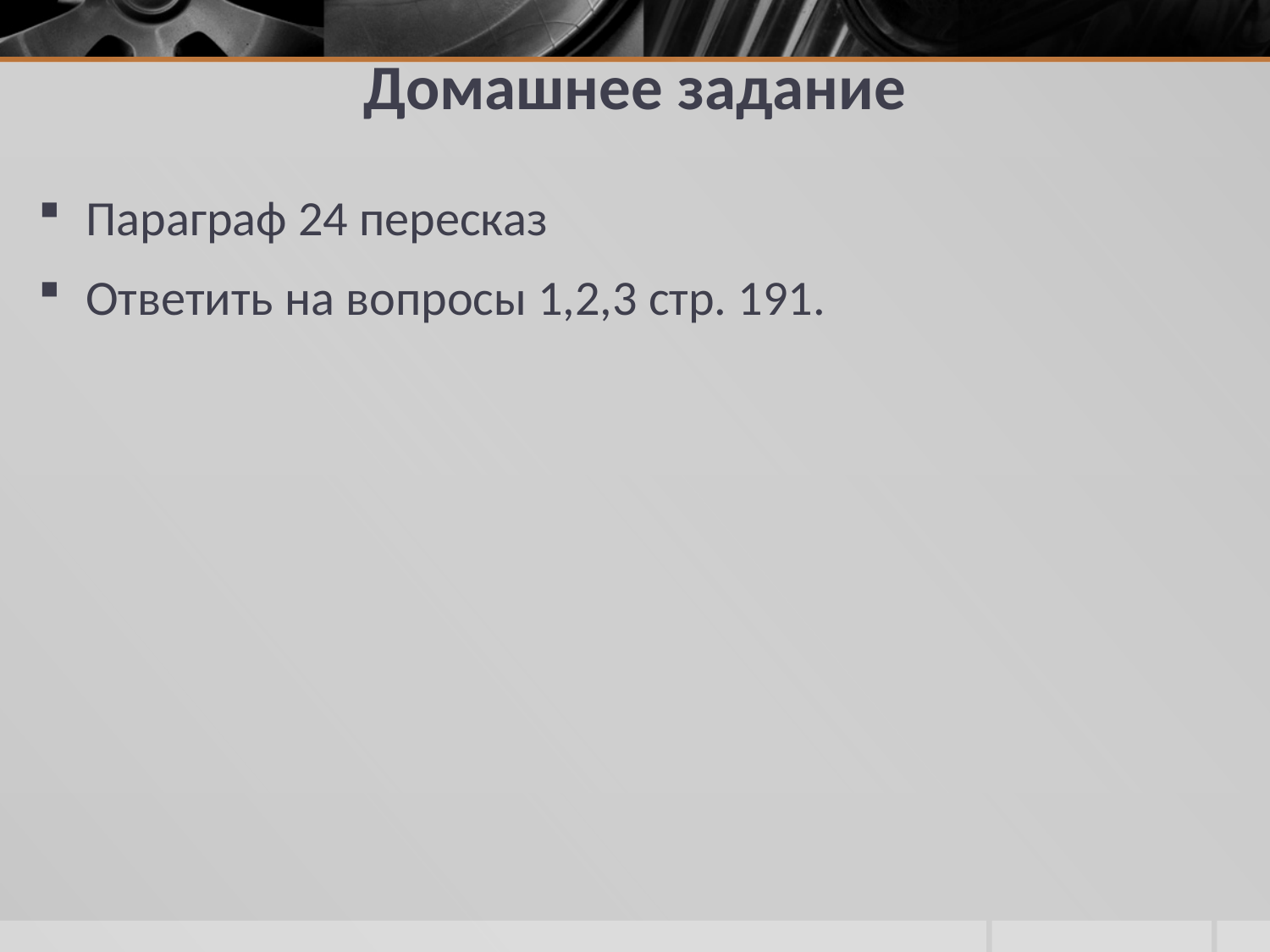

# Домашнее задание
Параграф 24 пересказ
Ответить на вопросы 1,2,3 стр. 191.